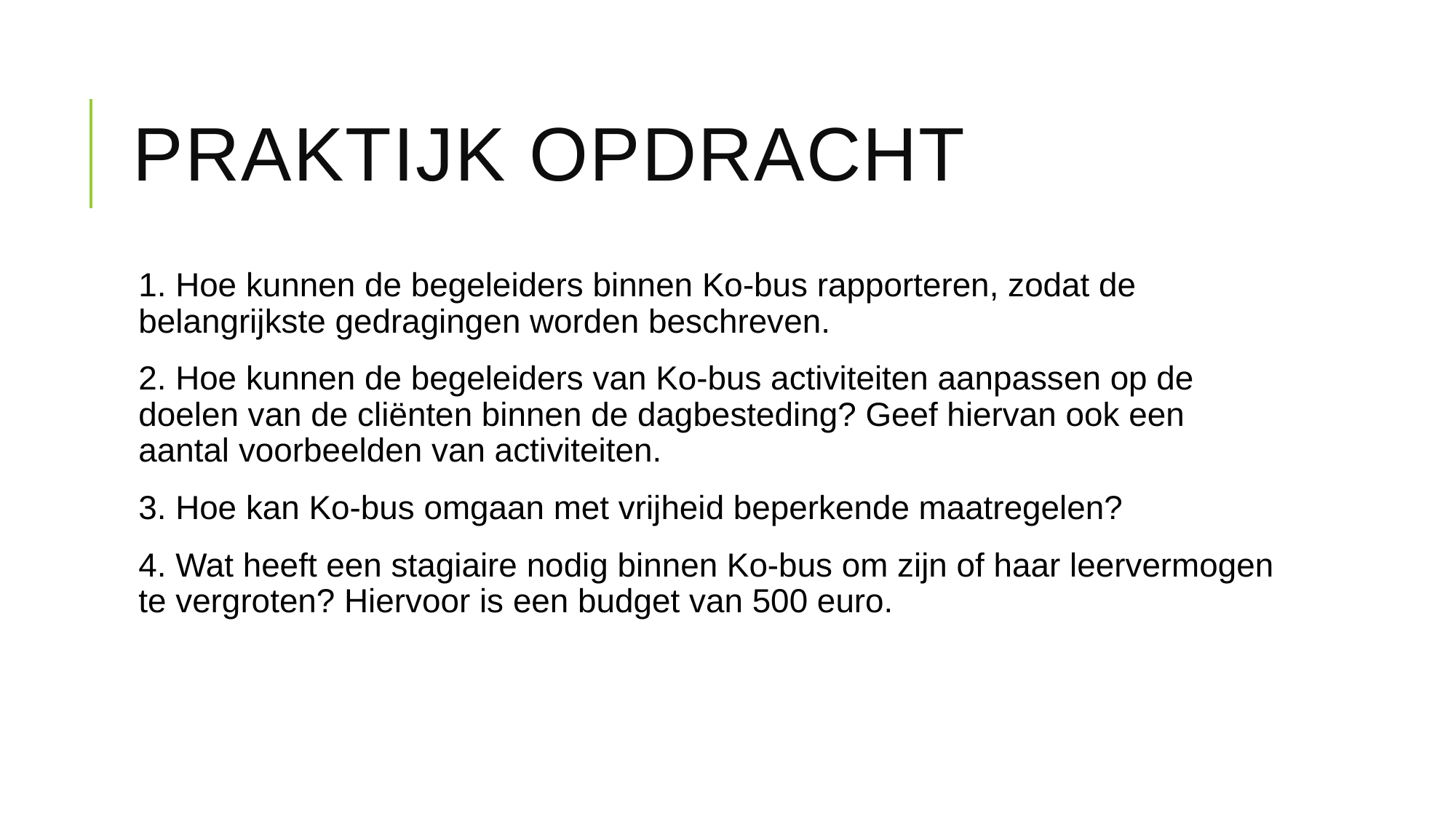

# Praktijk opdracht
1. Hoe kunnen de begeleiders binnen Ko-bus rapporteren, zodat de belangrijkste gedragingen worden beschreven.
2. Hoe kunnen de begeleiders van Ko-bus activiteiten aanpassen op de doelen van de cliënten binnen de dagbesteding? Geef hiervan ook een aantal voorbeelden van activiteiten.
3. Hoe kan Ko-bus omgaan met vrijheid beperkende maatregelen?
4. Wat heeft een stagiaire nodig binnen Ko-bus om zijn of haar leervermogen te vergroten? Hiervoor is een budget van 500 euro.